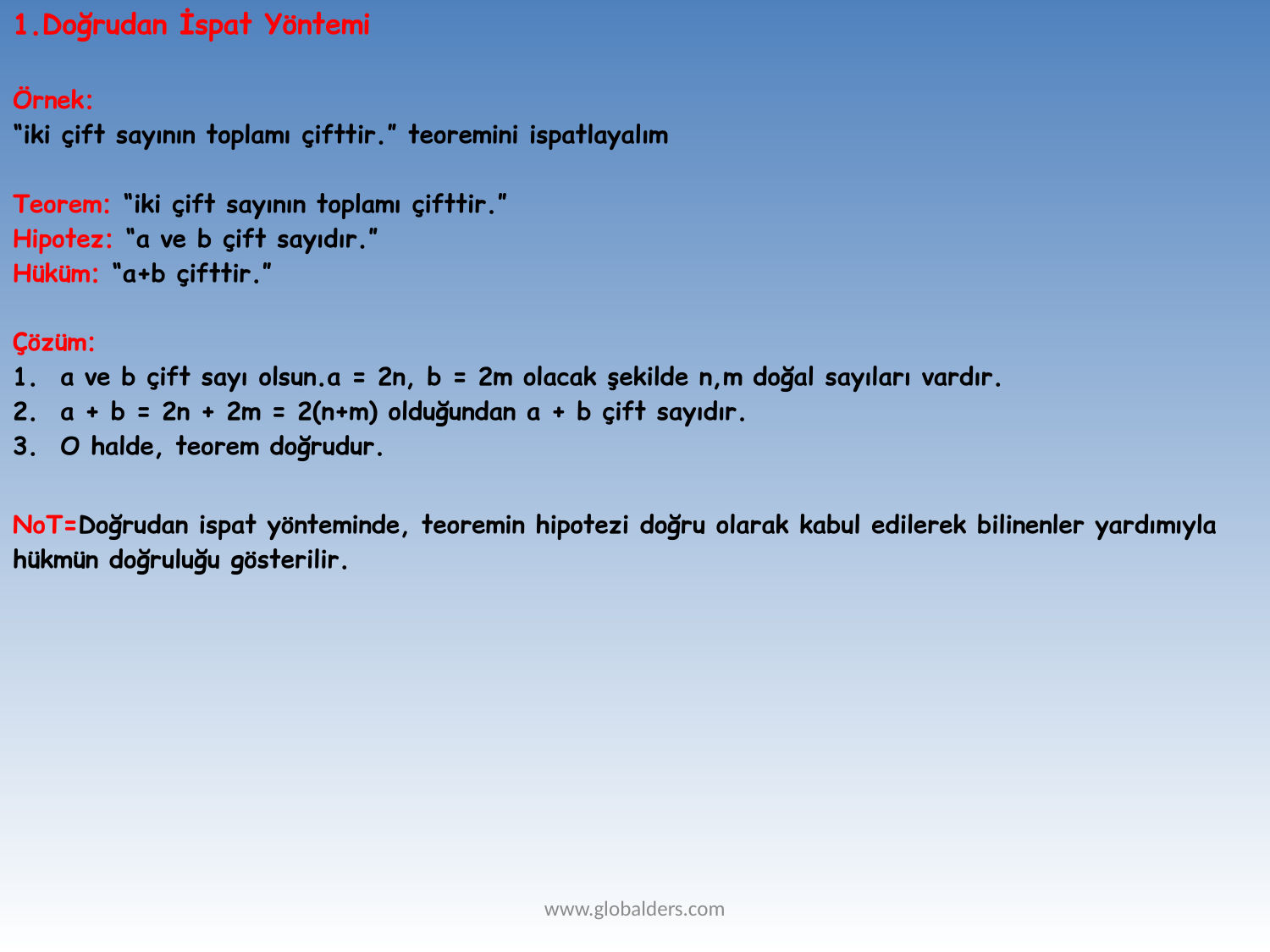

1.Doğrudan İspat Yöntemi

Örnek:
“iki çift sayının toplamı çifttir.” teoremini ispatlayalım

Teorem: “iki çift sayının toplamı çifttir.”
Hipotez: “a ve b çift sayıdır.”
Hüküm: “a+b çifttir.”

Çözüm:
a ve b çift sayı olsun.a = 2n, b = 2m olacak şekilde n,m doğal sayıları vardır.
a + b = 2n + 2m = 2(n+m) olduğundan a + b çift sayıdır.
O halde, teorem doğrudur.

NoT=Doğrudan ispat yönteminde, teoremin hipotezi doğru olarak kabul edilerek bilinenler yardımıyla
hükmün doğruluğu gösterilir.
www.globalders.com